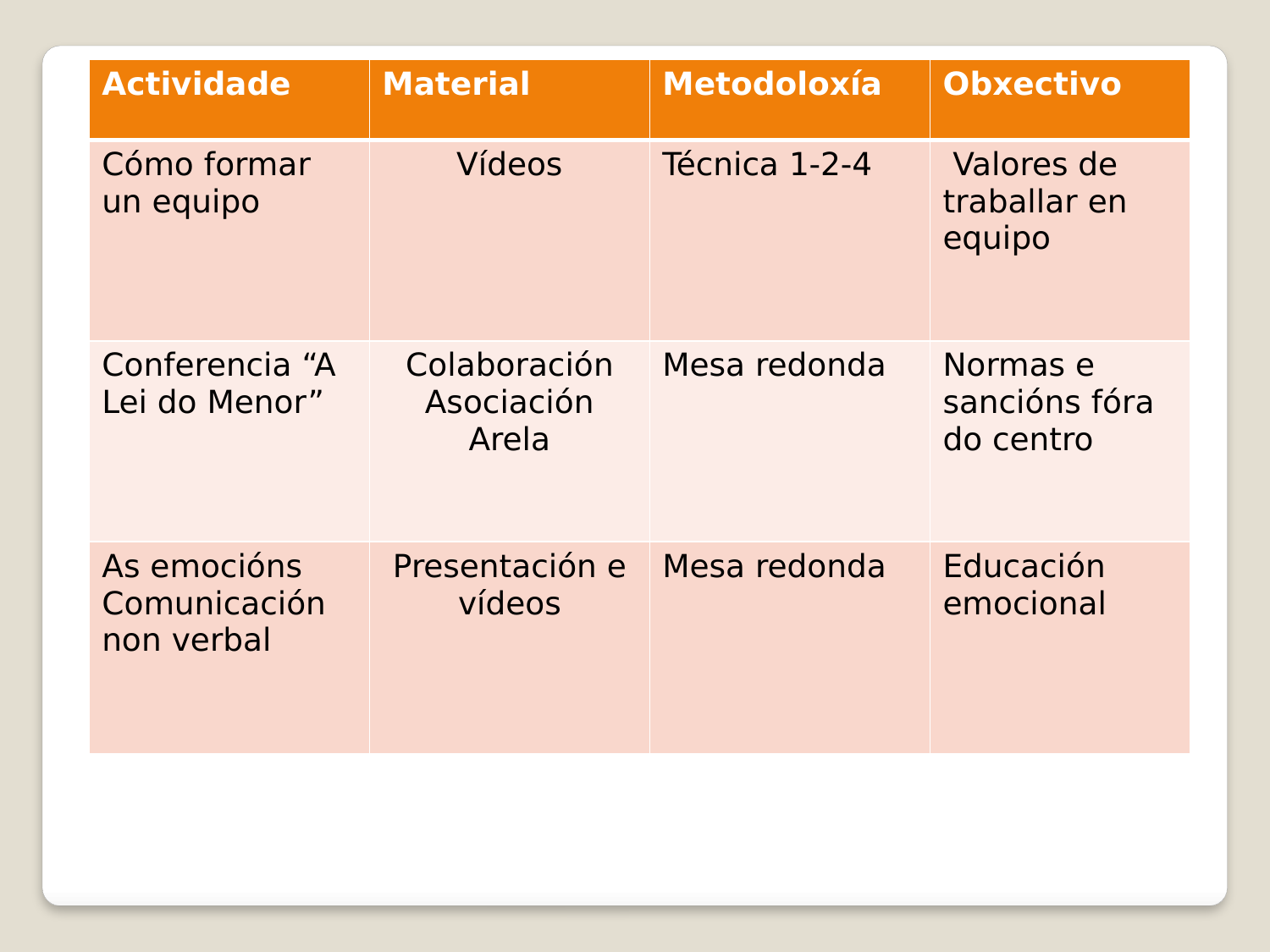

| Actividade | Material | Metodoloxía | Obxectivo |
| --- | --- | --- | --- |
| Cómo formar un equipo | Vídeos | Técnica 1-2-4 | Valores de traballar en equipo |
| Conferencia “A Lei do Menor” | Colaboración Asociación Arela | Mesa redonda | Normas e sancións fóra do centro |
| As emocións Comunicación non verbal | Presentación e vídeos | Mesa redonda | Educación emocional |